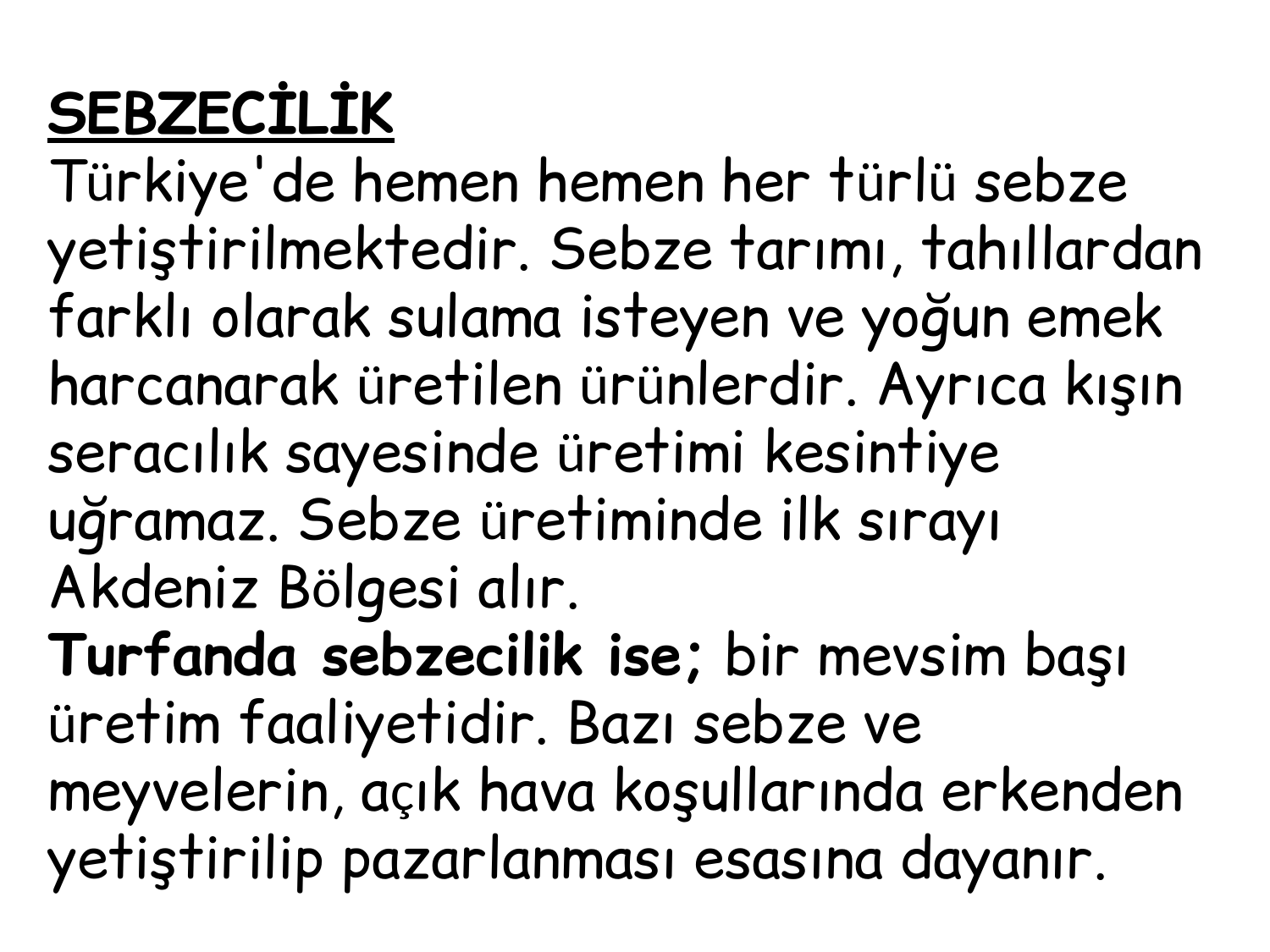

SEBZECİLİK
Türkiye'de hemen hemen her türlü sebze yetiştirilmektedir. Sebze tarımı, tahıllardan farklı olarak sulama isteyen ve yoğun emek harcanarak üretilen ürünlerdir. Ayrıca kışın seracılık sayesinde üretimi kesintiye uğramaz. Sebze üretiminde ilk sırayı Akdeniz Bölgesi alır.
Turfanda sebzecilik ise; bir mevsim başı üretim faaliyetidir. Bazı sebze ve meyvelerin, açık hava koşullarında erkenden yetiştirilip pazarlanması esasına dayanır.